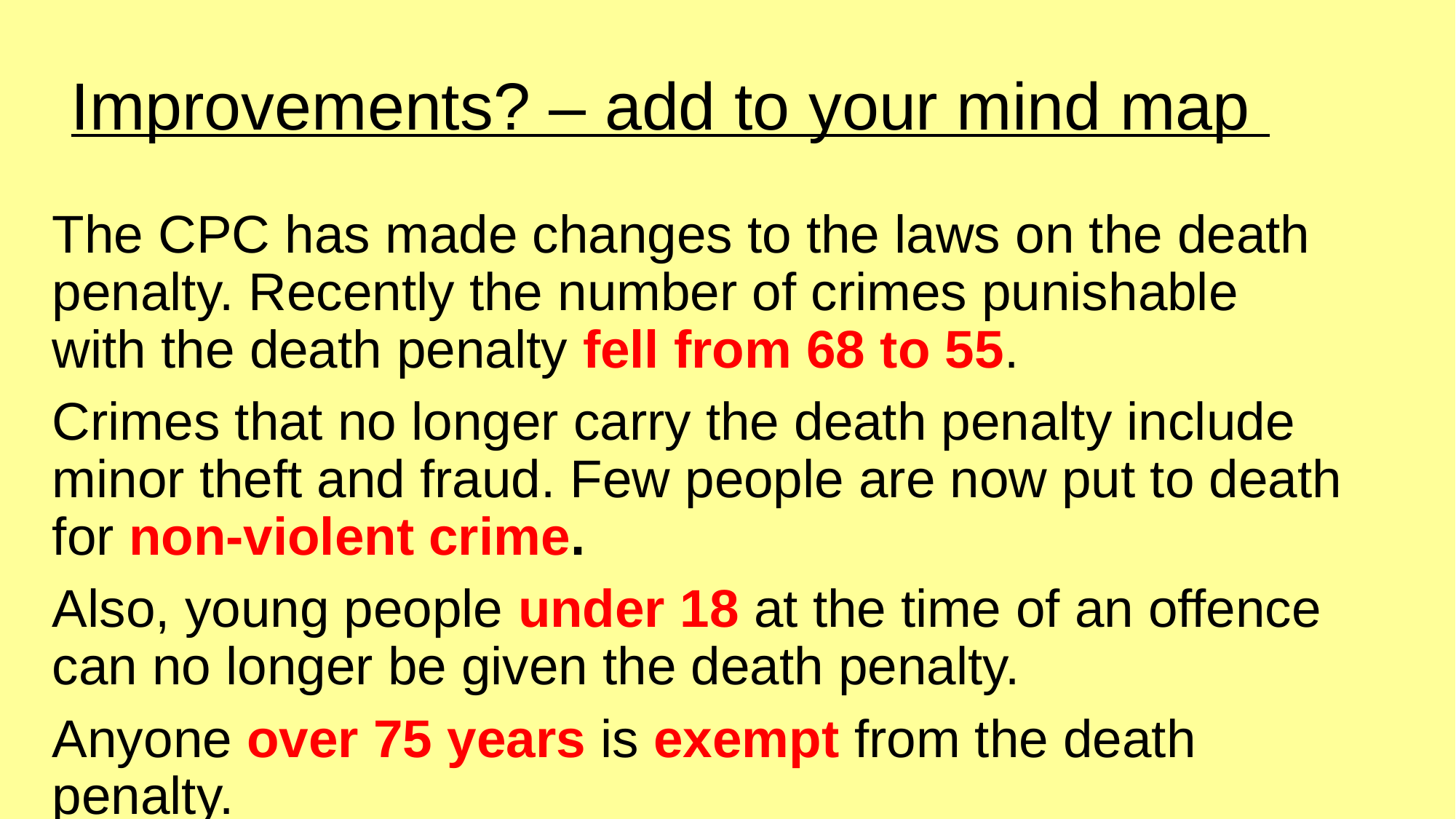

# Improvements? – add to your mind map
The CPC has made changes to the laws on the death penalty. Recently the number of crimes punishable with the death penalty fell from 68 to 55.
Crimes that no longer carry the death penalty include minor theft and fraud. Few people are now put to death for non-violent crime.
Also, young people under 18 at the time of an offence can no longer be given the death penalty.
Anyone over 75 years is exempt from the death penalty.